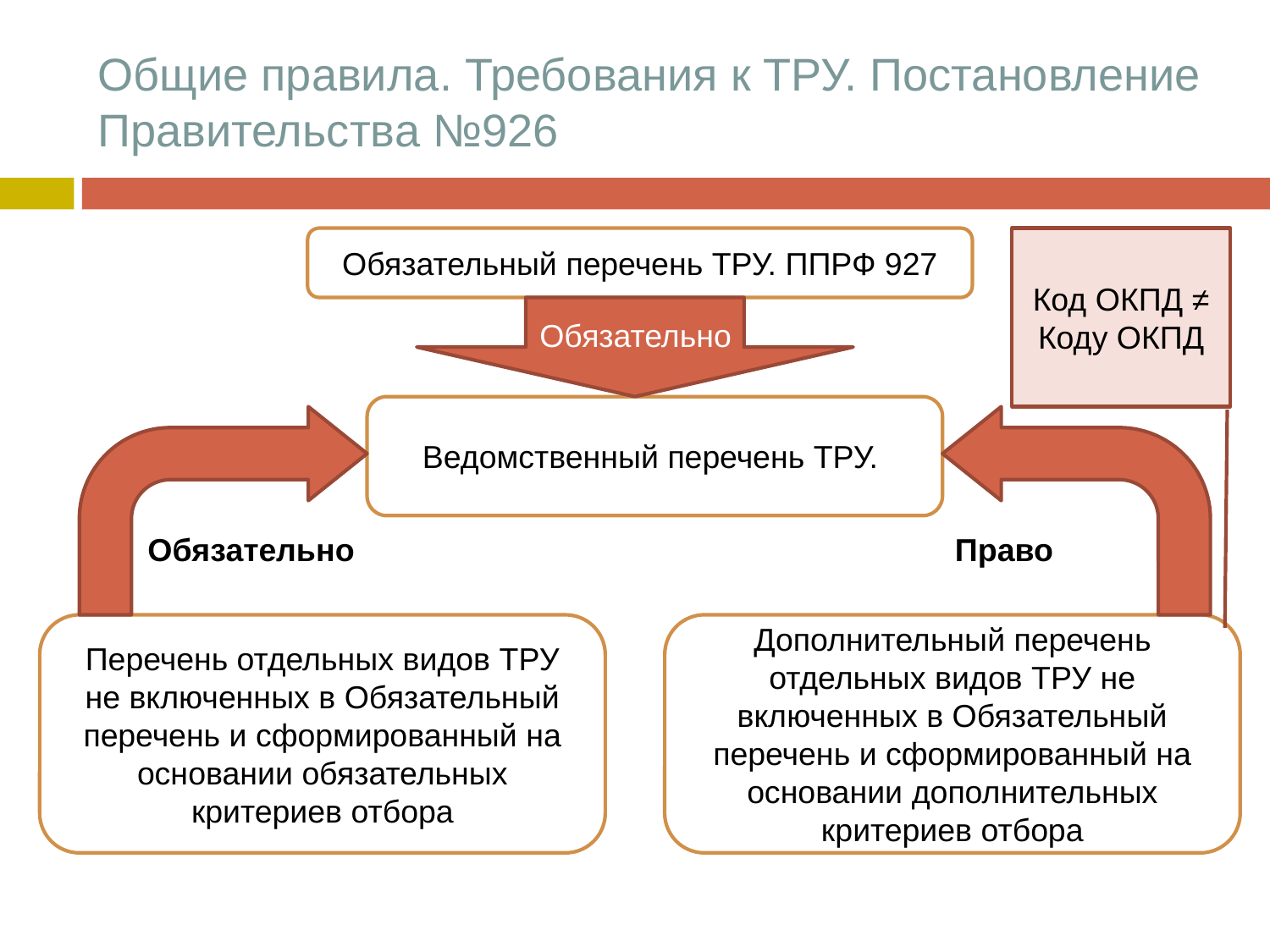

# Общие правила. Требования к ТРУ. Постановление Правительства №926
Обязательный перечень ТРУ. ППРФ 927
Код ОКПД ≠ Коду ОКПД
Обязательно
Ведомственный перечень ТРУ.

Обязательно

Право
Перечень отдельных видов ТРУ не включенных в Обязательный перечень и сформированный на основании обязательных критериев отбора
Дополнительный перечень отдельных видов ТРУ не включенных в Обязательный перечень и сформированный на основании дополнительных критериев отбора